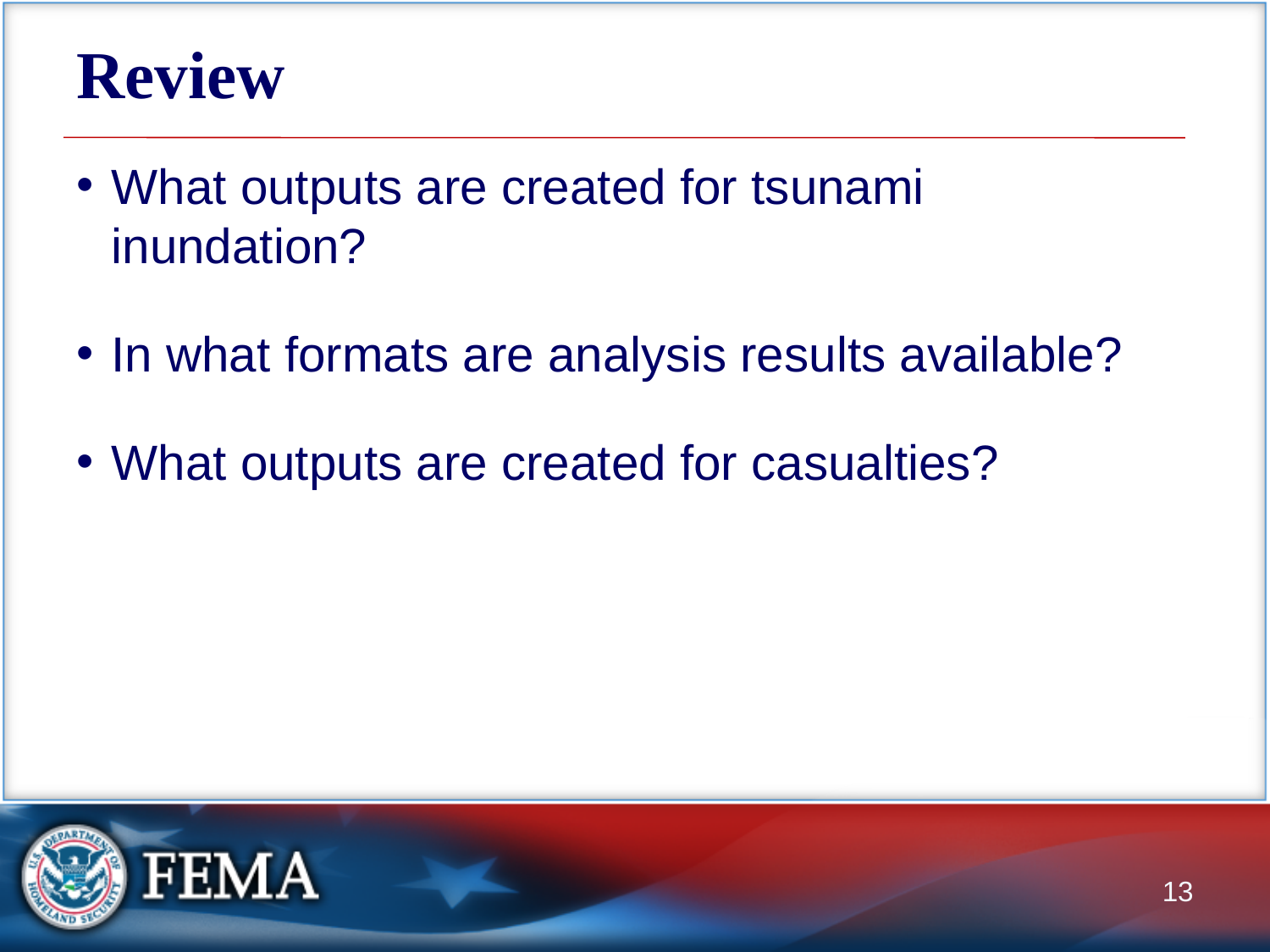

# Review
What outputs are created for tsunami inundation?
In what formats are analysis results available?
What outputs are created for casualties?
13